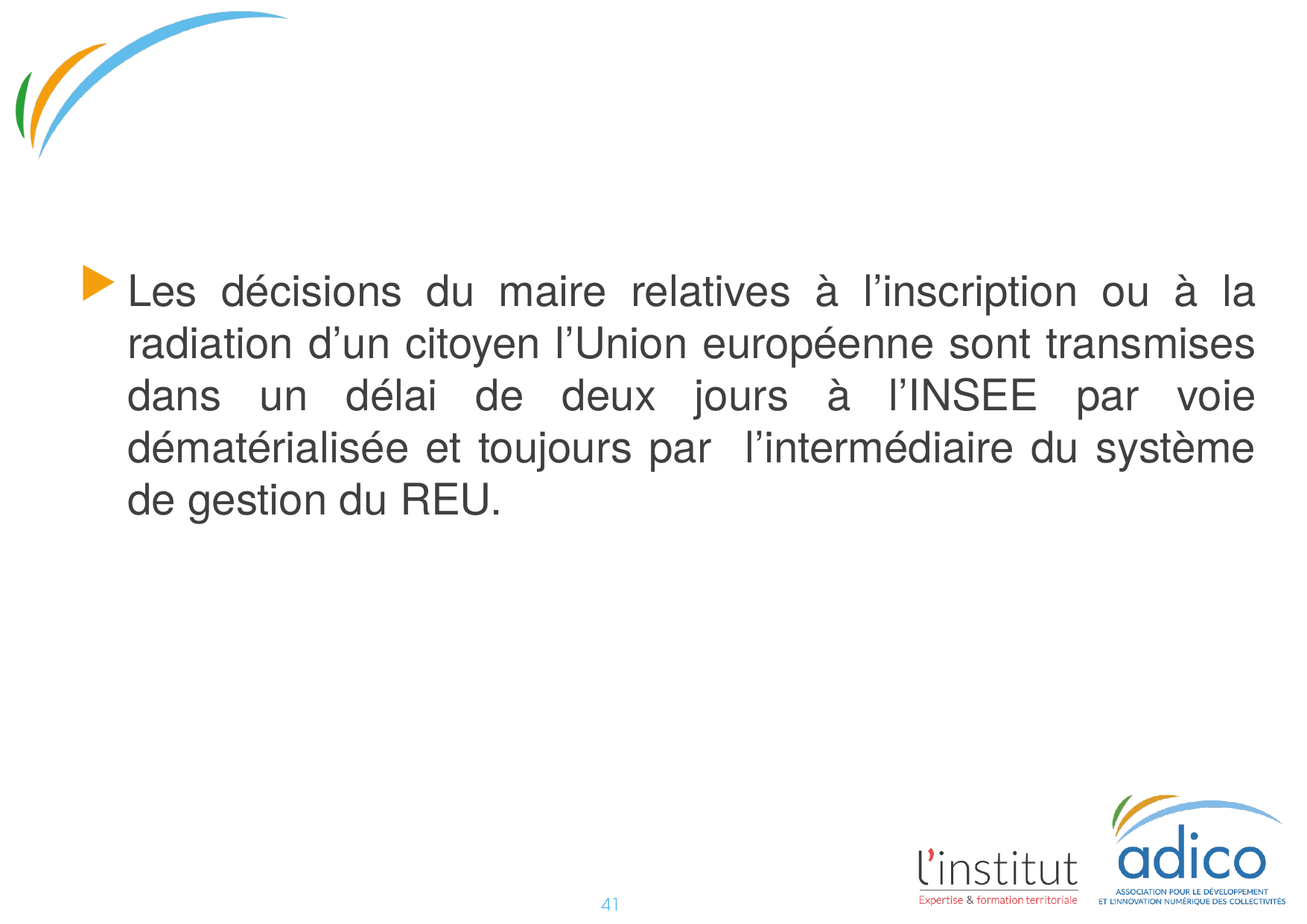

#

Les décisions du maire relatives à l’inscription ou à la radiation d’un citoyen l’Union européenne sont transmises dans un délai de deux jours à l’INSEE par voie dématérialisée et toujours par  l’intermédiaire du système de gestion du REU.